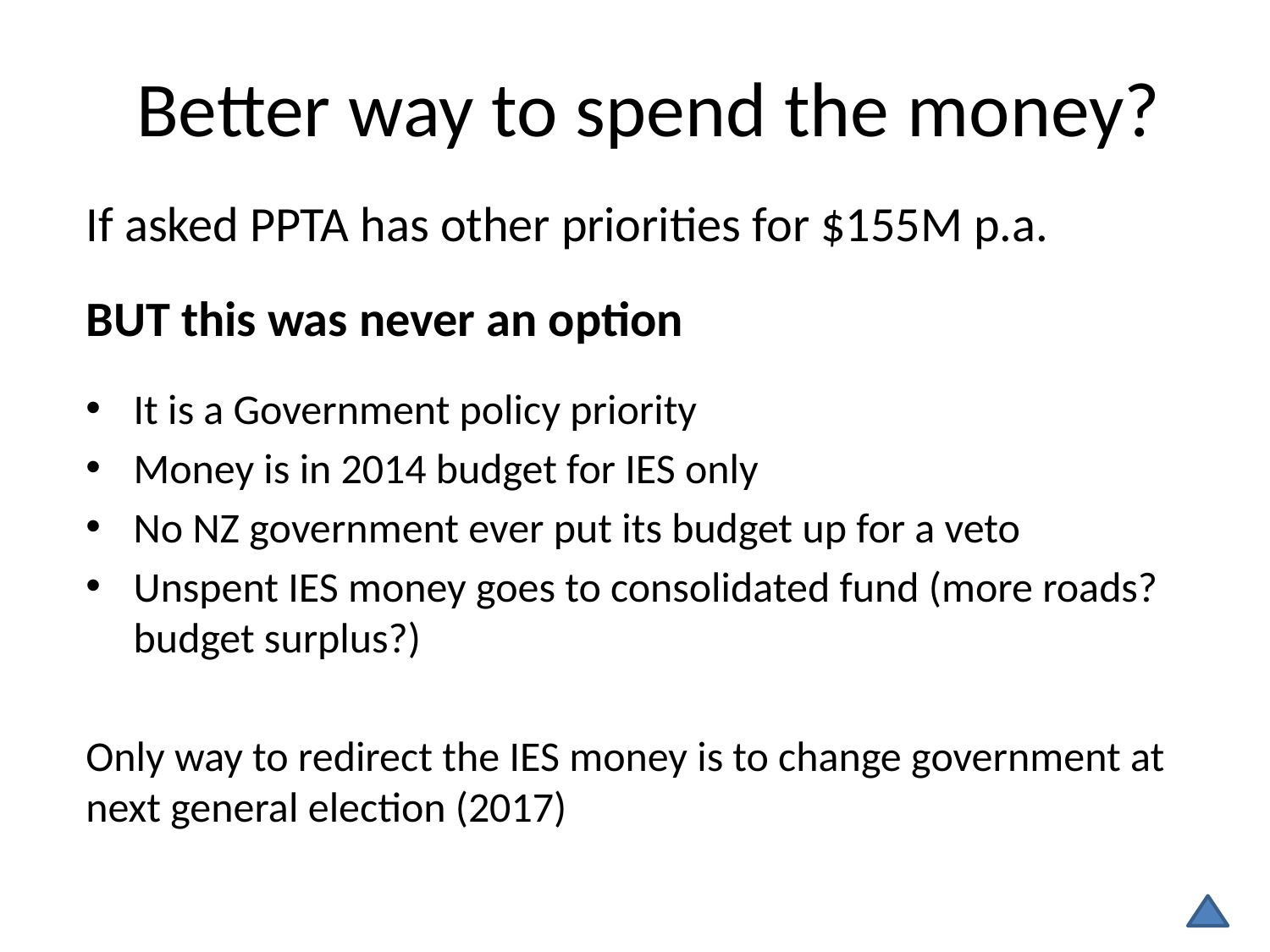

# Better way to spend the money?
If asked PPTA has other priorities for $155M p.a.

BUT this was never an option

It is a Government policy priority
Money is in 2014 budget for IES only
No NZ government ever put its budget up for a veto
Unspent IES money goes to consolidated fund (more roads? budget surplus?)

Only way to redirect the IES money is to change government at next general election (2017)